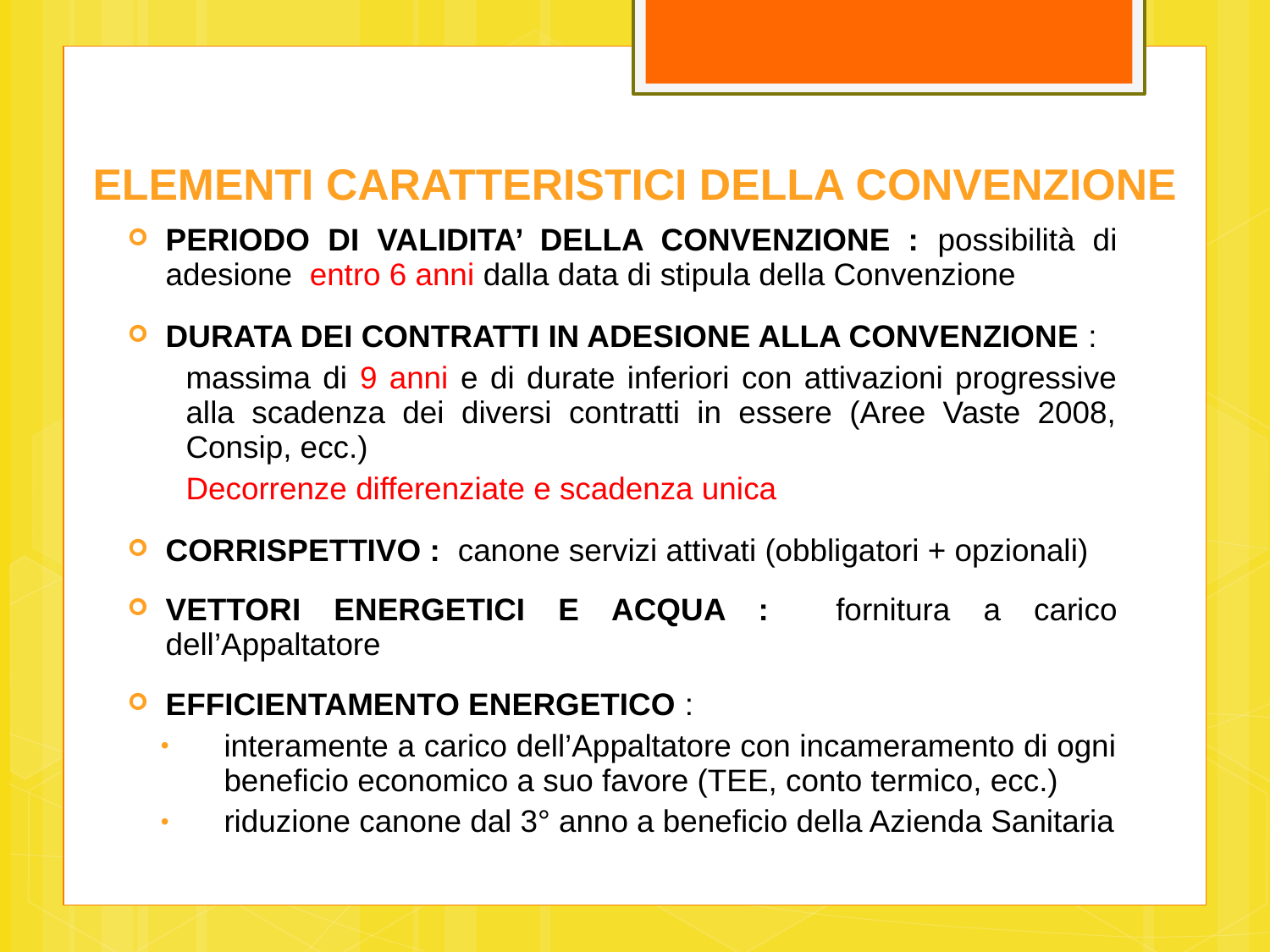

ELEMENTI CARATTERISTICI DELLA CONVENZIONE
PERIODO DI VALIDITA’ DELLA CONVENZIONE : possibilità di adesione  entro 6 anni dalla data di stipula della Convenzione

DURATA DEI CONTRATTI IN ADESIONE ALLA CONVENZIONE :
massima di 9 anni e di durate inferiori con attivazioni progressive alla scadenza dei diversi contratti in essere (Aree Vaste 2008, Consip, ecc.)
Decorrenze differenziate e scadenza unica

CORRISPETTIVO :  canone servizi attivati (obbligatori + opzionali)

VETTORI ENERGETICI E ACQUA :  fornitura a carico dell’Appaltatore

EFFICIENTAMENTO ENERGETICO :
interamente a carico dell’Appaltatore con incameramento di ogni beneficio economico a suo favore (TEE, conto termico, ecc.)
riduzione canone dal 3° anno a beneficio della Azienda Sanitaria